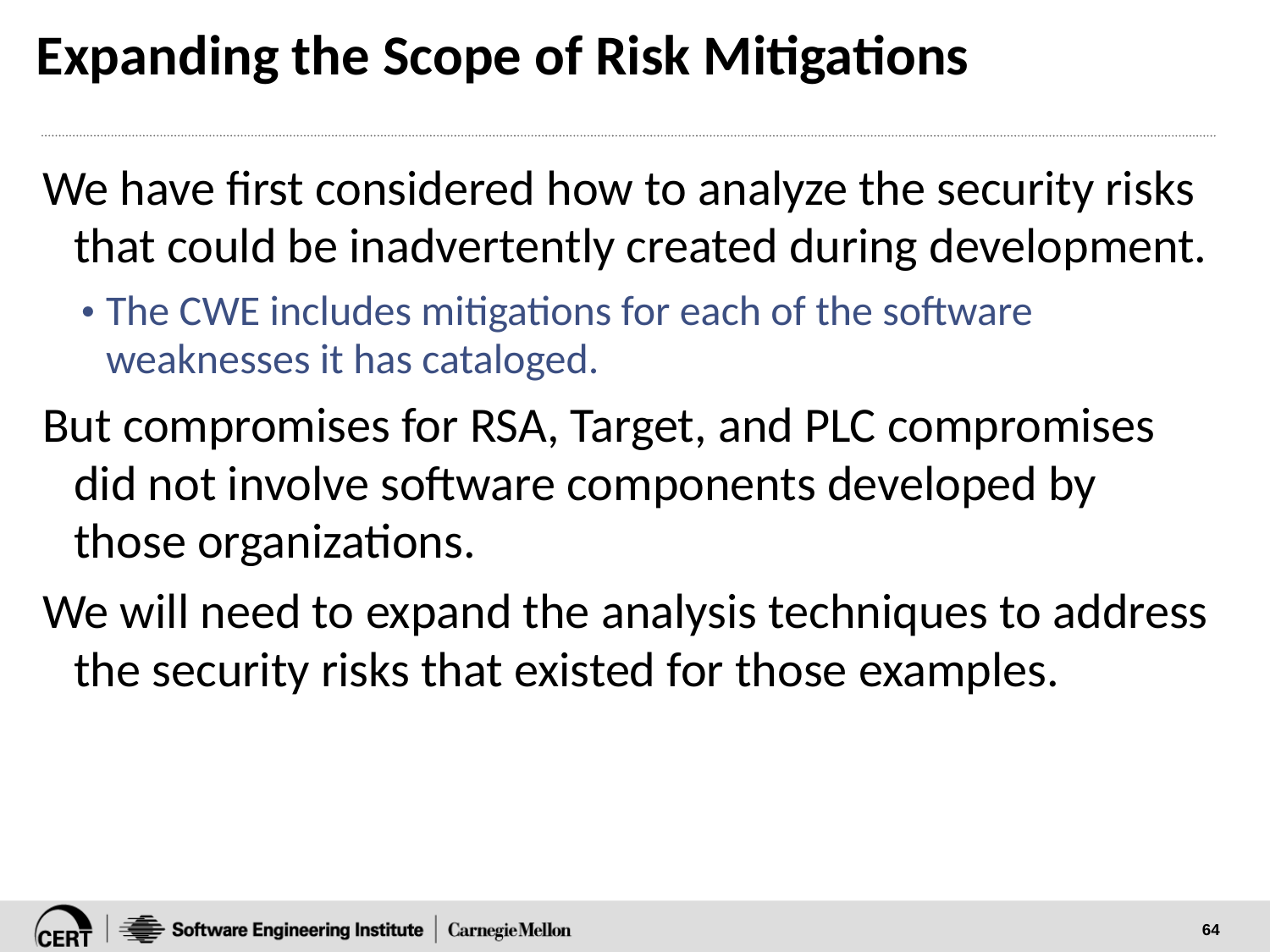

# Expanding the Scope of Risk Mitigations
We have first considered how to analyze the security risks that could be inadvertently created during development.
The CWE includes mitigations for each of the software weaknesses it has cataloged.
But compromises for RSA, Target, and PLC compromises did not involve software components developed by those organizations.
We will need to expand the analysis techniques to address the security risks that existed for those examples.